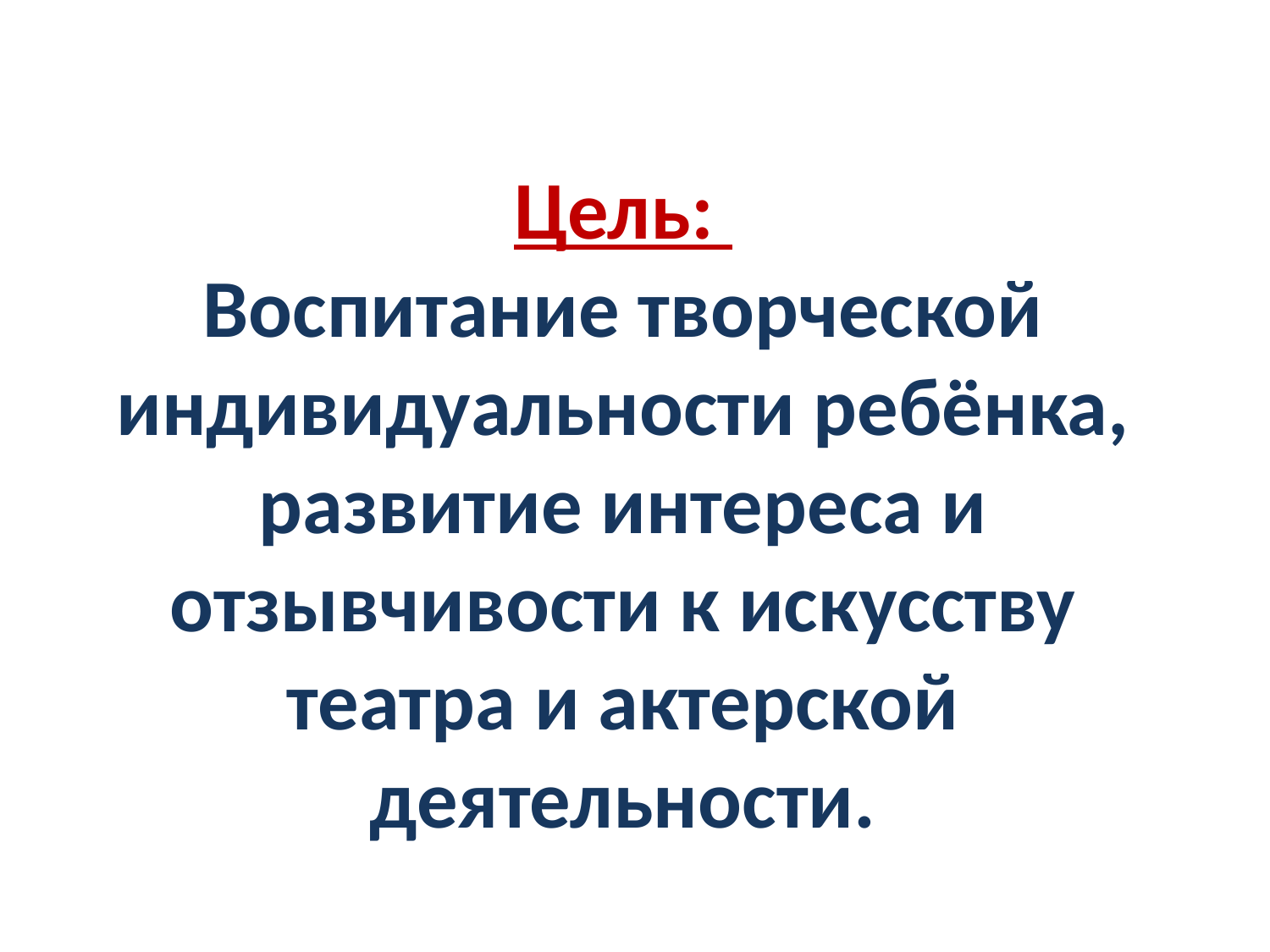

# Цель: Воспитание творческой индивидуальности ребёнка, развитие интереса и отзывчивости к искусству театра и актерской деятельности.